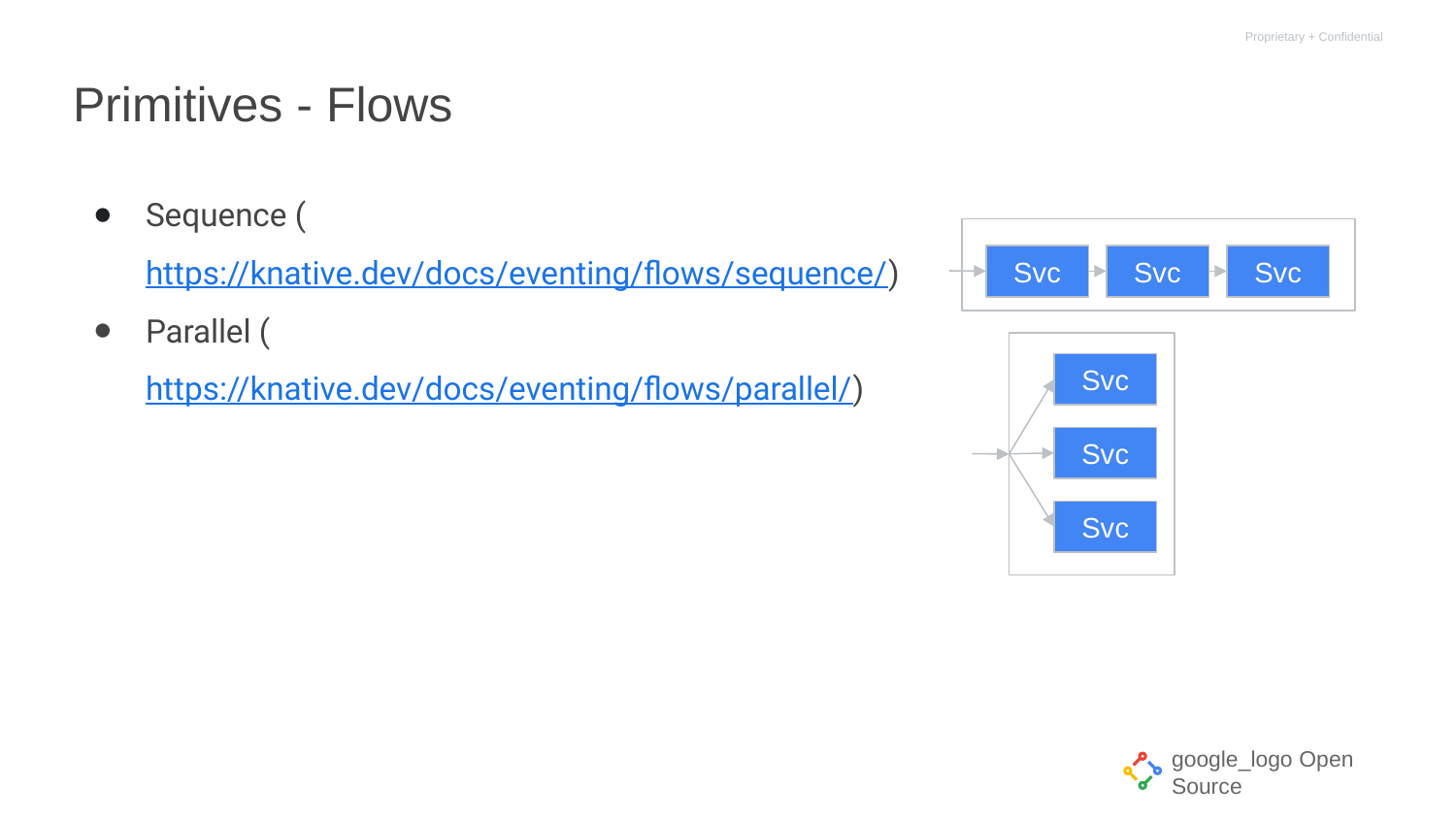

# Primitives - Flows
Sequence (https://knative.dev/docs/eventing/flows/sequence/)
Parallel (https://knative.dev/docs/eventing/flows/parallel/)

Svc
Svc
Svc

Svc
Svc
Svc